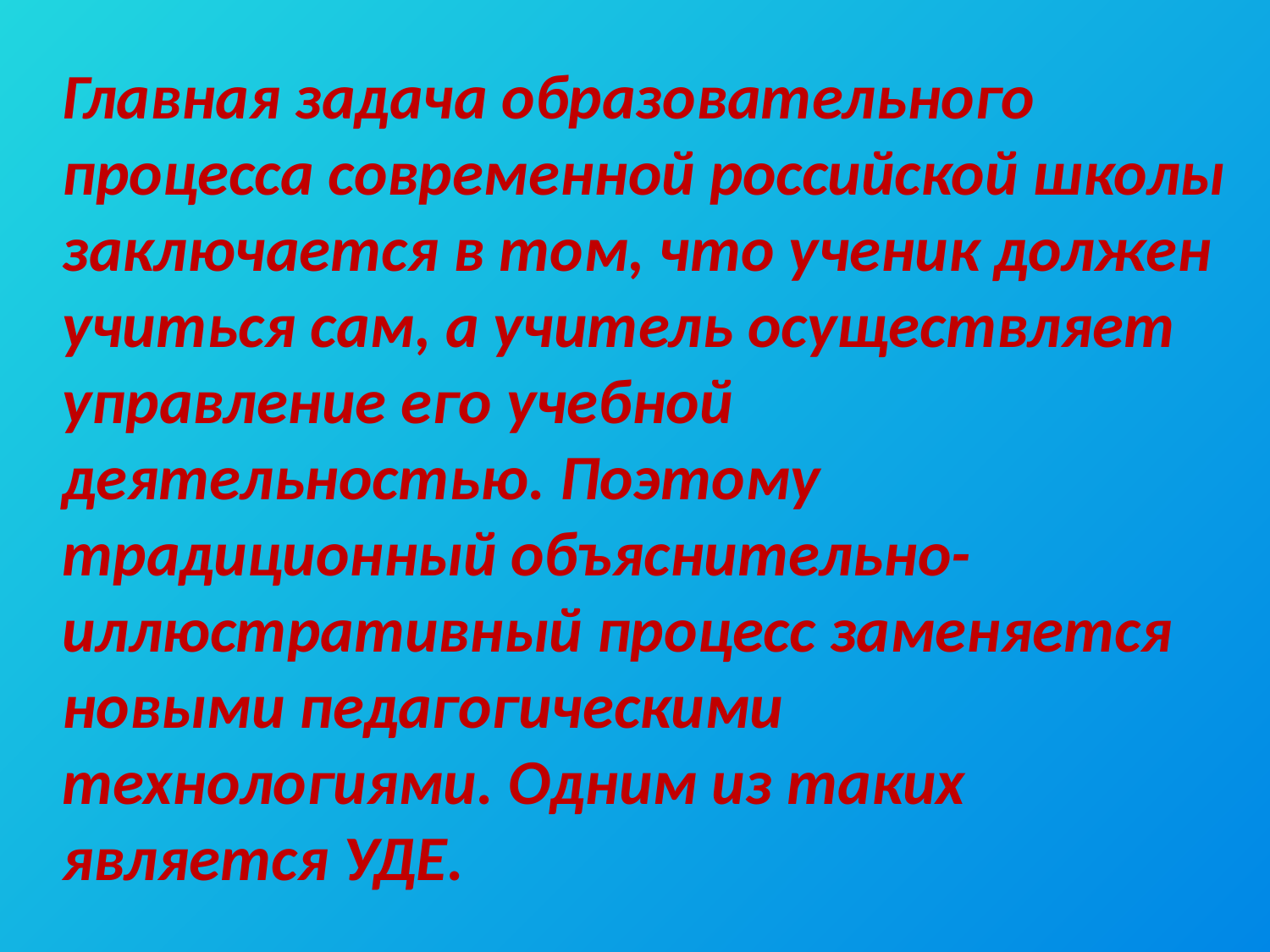

Главная задача образовательного процесса современной российской школы заключается в том, что ученик должен учиться сам, а учитель осуществляет управление его учебной деятельностью. Поэтому традиционный объяснительно- иллюстративный процесс заменяется новыми педагогическими технологиями. Одним из таких является УДЕ.